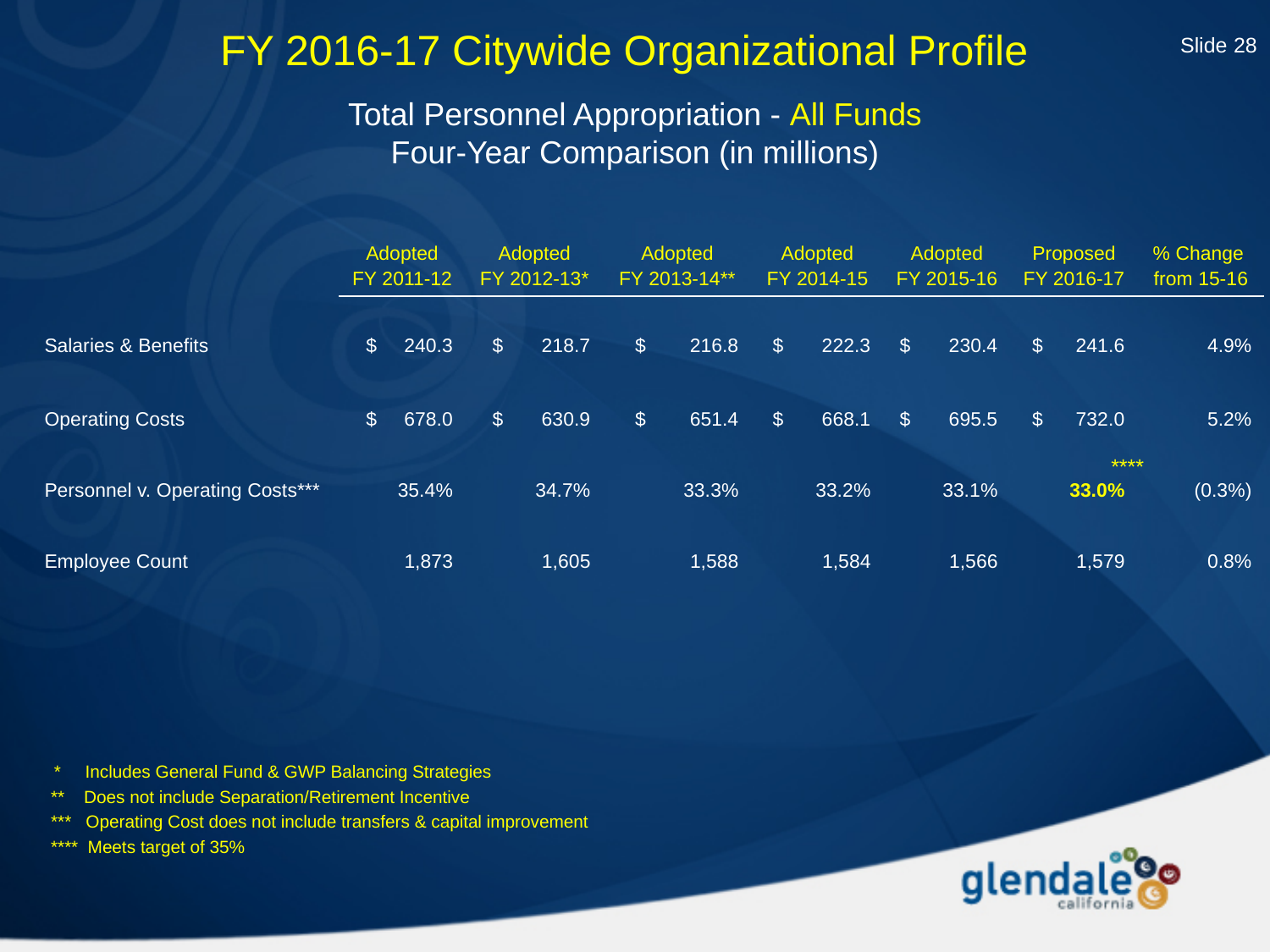

Slide 28
FY 2016-17 Citywide Organizational Profile
# Total Personnel Appropriation - All Funds Four-Year Comparison (in millions)
|  | Adopted FY 2011-12 | Adopted FY 2012-13\* | Adopted FY 2013-14\*\* | Adopted FY 2014-15 | Adopted FY 2015-16 | Proposed FY 2016-17 | % Change from 15-16 |
| --- | --- | --- | --- | --- | --- | --- | --- |
| Salaries & Benefits | $ 240.3 | $ 218.7 | $ 216.8 | $ 222.3 | $ 230.4 | $ 241.6 | 4.9% |
| Operating Costs | $ 678.0 | $ 630.9 | $ 651.4 | $ 668.1 | $ 695.5 | $ 732.0 | 5.2% |
| Personnel v. Operating Costs\*\*\* | 35.4% | 34.7% | 33.3% | 33.2% | 33.1% | 33.0% | (0.3%) |
| Employee Count | 1,873 | 1,605 | 1,588 | 1,584 | 1,566 | 1,579 | 0.8% |
****
   *     Includes General Fund & GWP Balancing Strategies
   **    Does not include Separation/Retirement Incentive
   ***   Operating Cost does not include transfers & capital improvement
   ****  Meets target of 35%